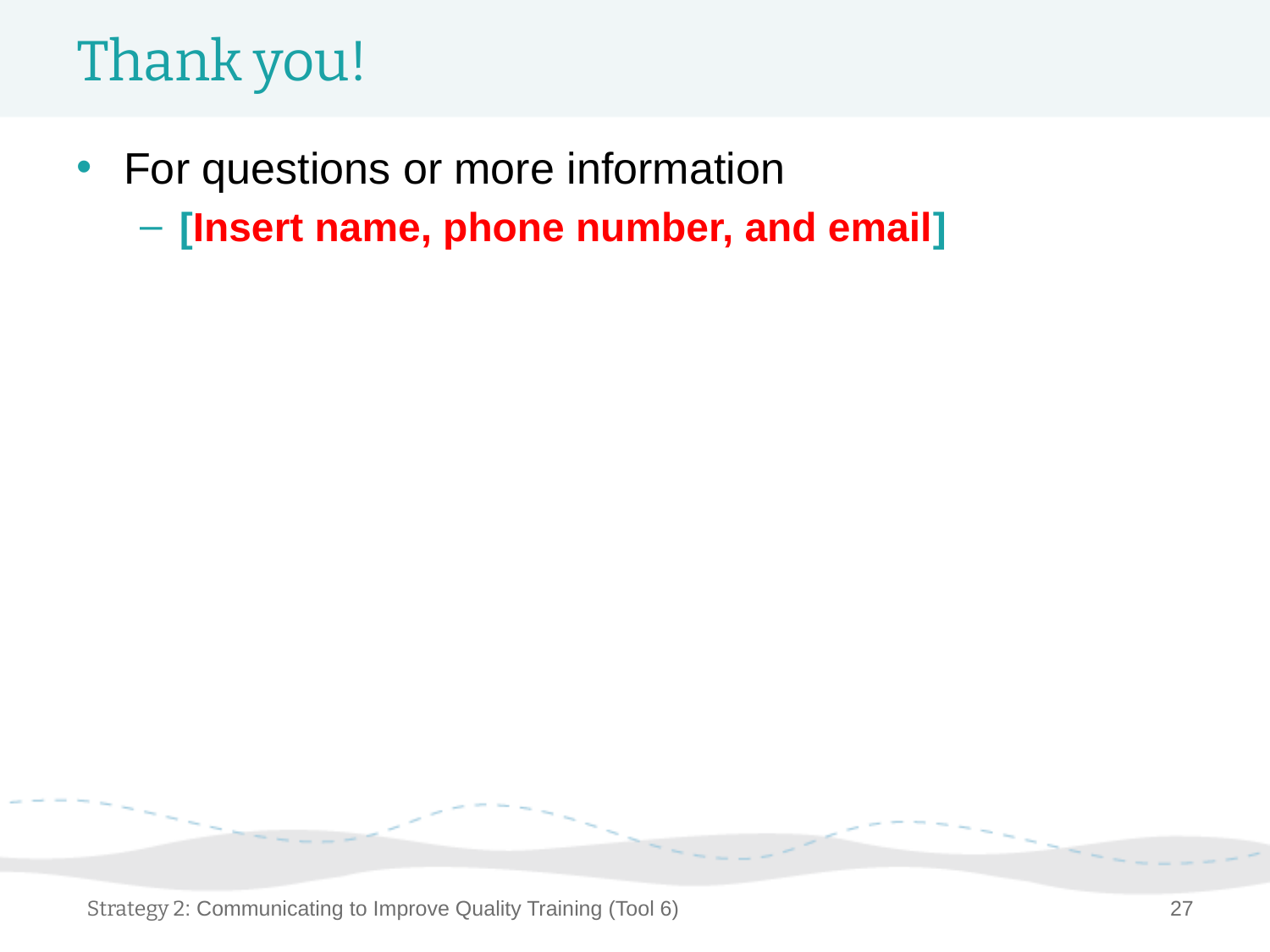

# Thank you!
For questions or more information
[Insert name, phone number, and email]
Strategy 2: Communicating to Improve Quality Training (Tool 6)
27